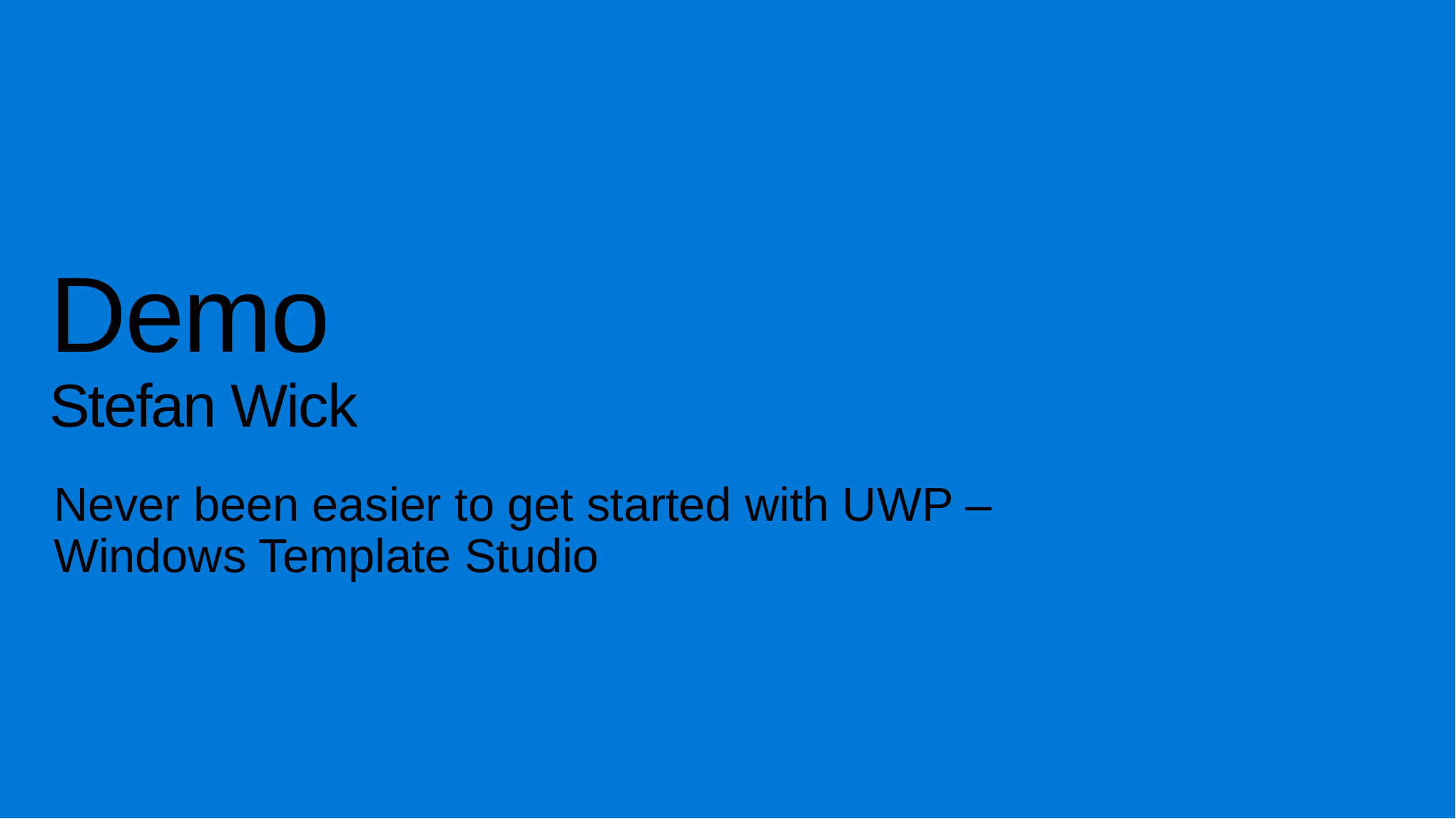

# Demo Stefan Wick
Never been easier to get started with UWP –
Windows Template Studio